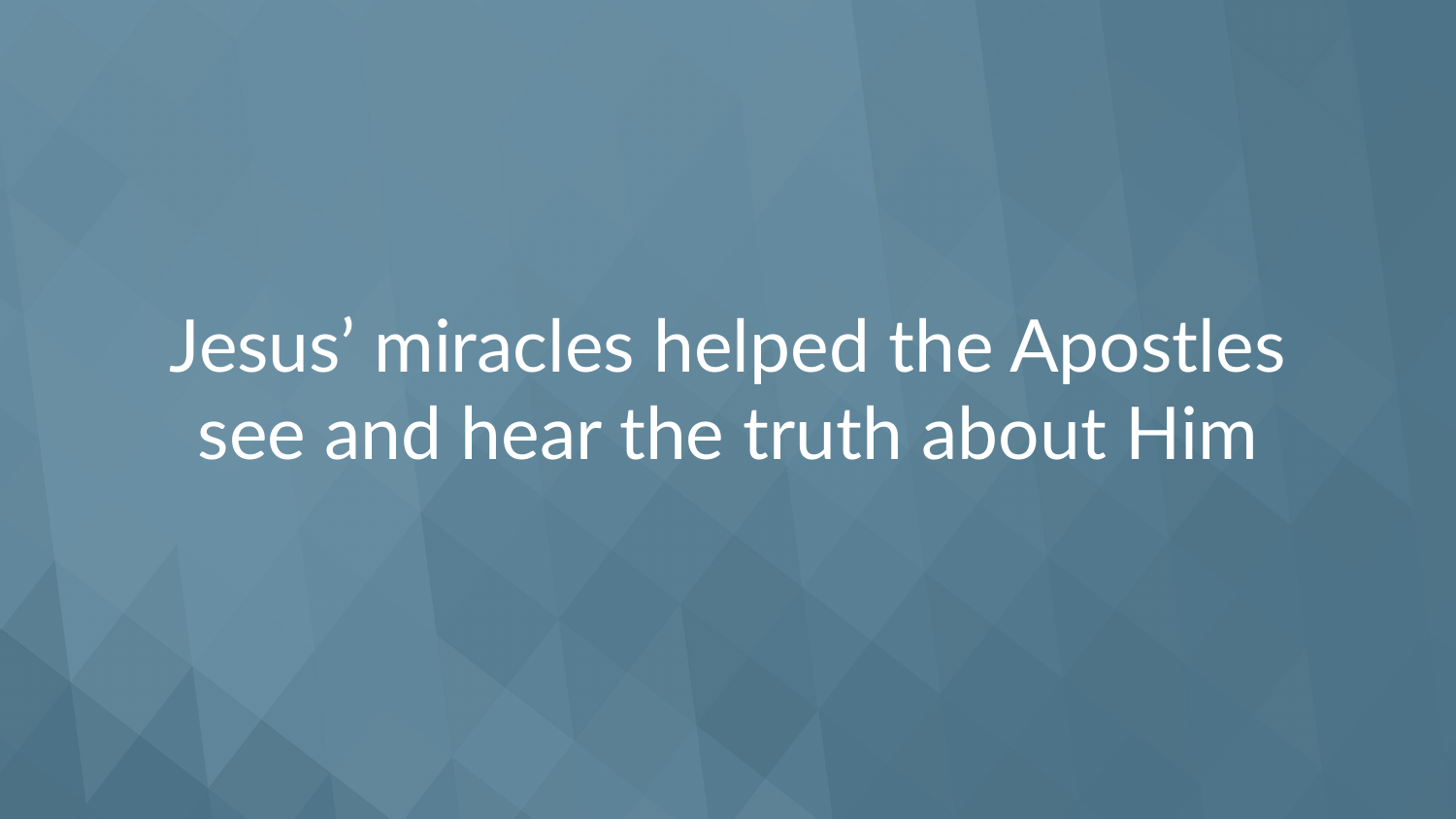

Jesus’ miracles helped the Apostles
see and hear the truth about Him